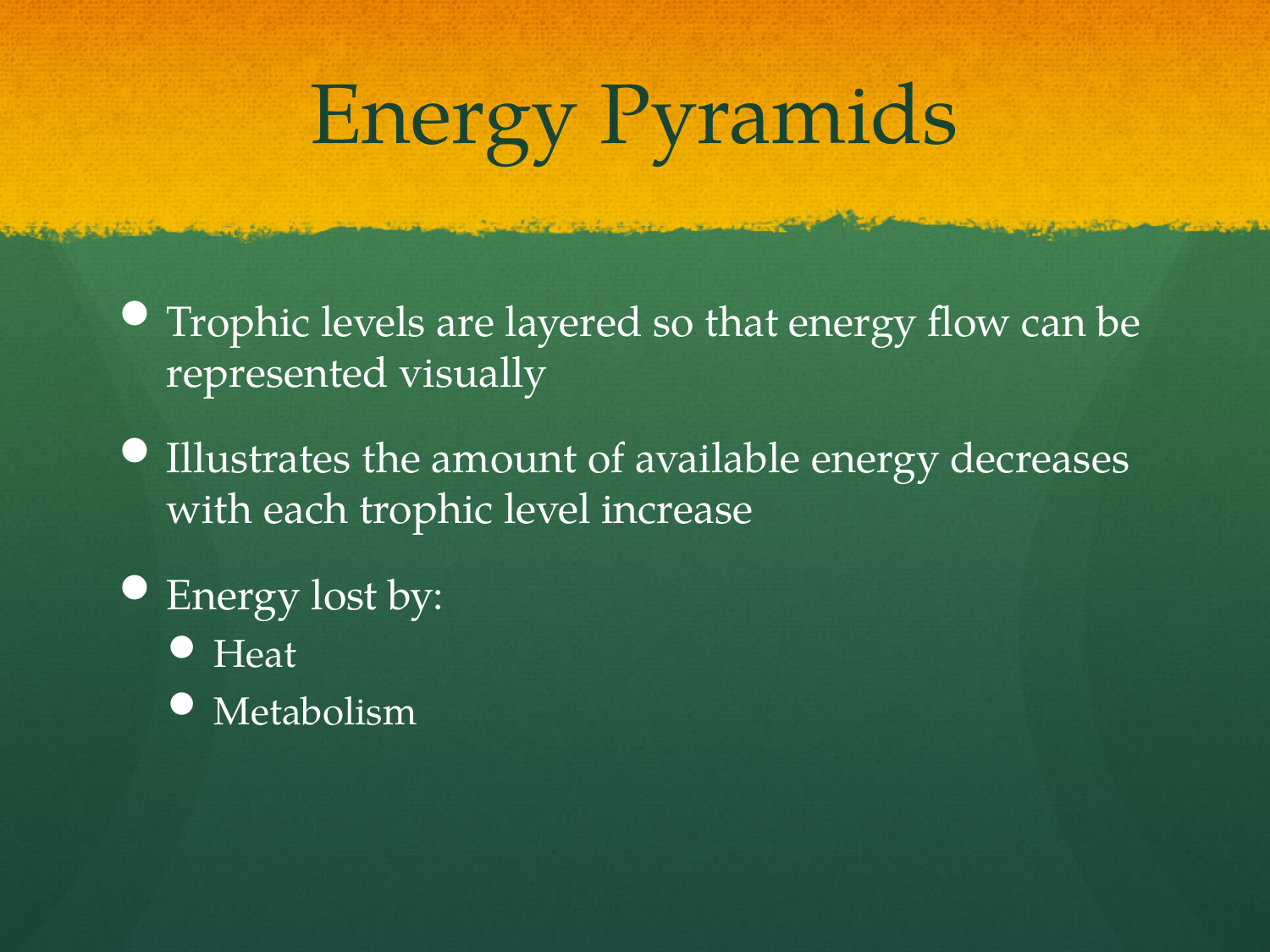

# Energy Pyramids
Trophic levels are layered so that energy flow can be represented visually
Illustrates the amount of available energy decreases with each trophic level increase
Energy lost by:
Heat
Metabolism